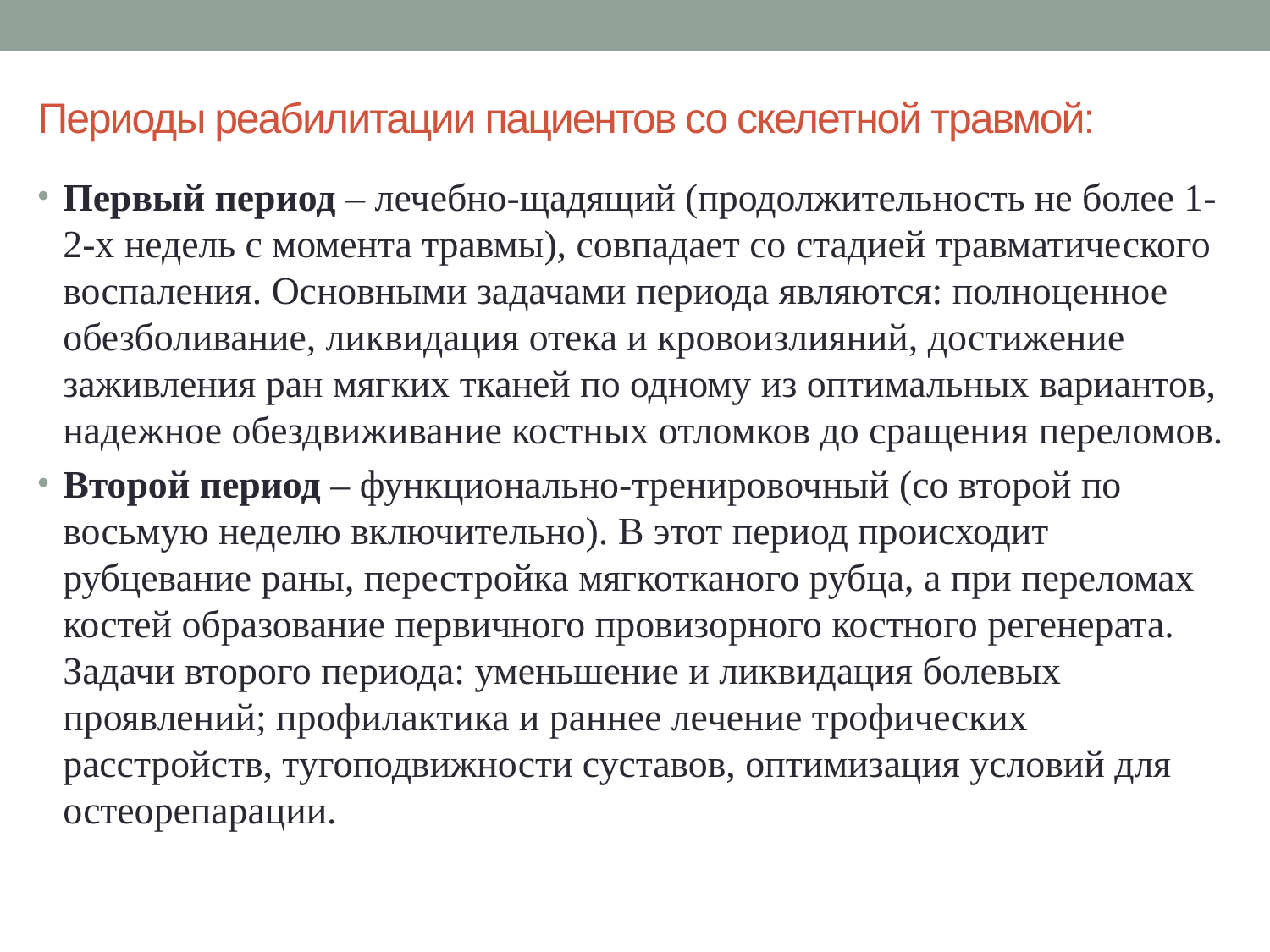

# Периоды реабилитации пациентов со скелетной травмой:
Первый период – лечебно-щадящий (продолжительность не более 1-2-х недель с момента травмы), совпадает со стадией травматического воспаления. Основными задачами периода являются: полноценное обезболивание, ликвидация отека и кровоизлияний, достижение заживления ран мягких тканей по одному из оптимальных вариантов, надежное обездвиживание костных отломков до сращения переломов.
Второй период – функционально-тренировочный (со второй по восьмую неделю включительно). В этот период происходит рубцевание раны, перестройка мягкотканого рубца, а при переломах костей образование первичного провизорного костного регенерата. Задачи второго периода: уменьшение и ликвидация болевых проявлений; профилактика и раннее лечение трофических расстройств, тугоподвижности суставов, оптимизация условий для остеорепарации.